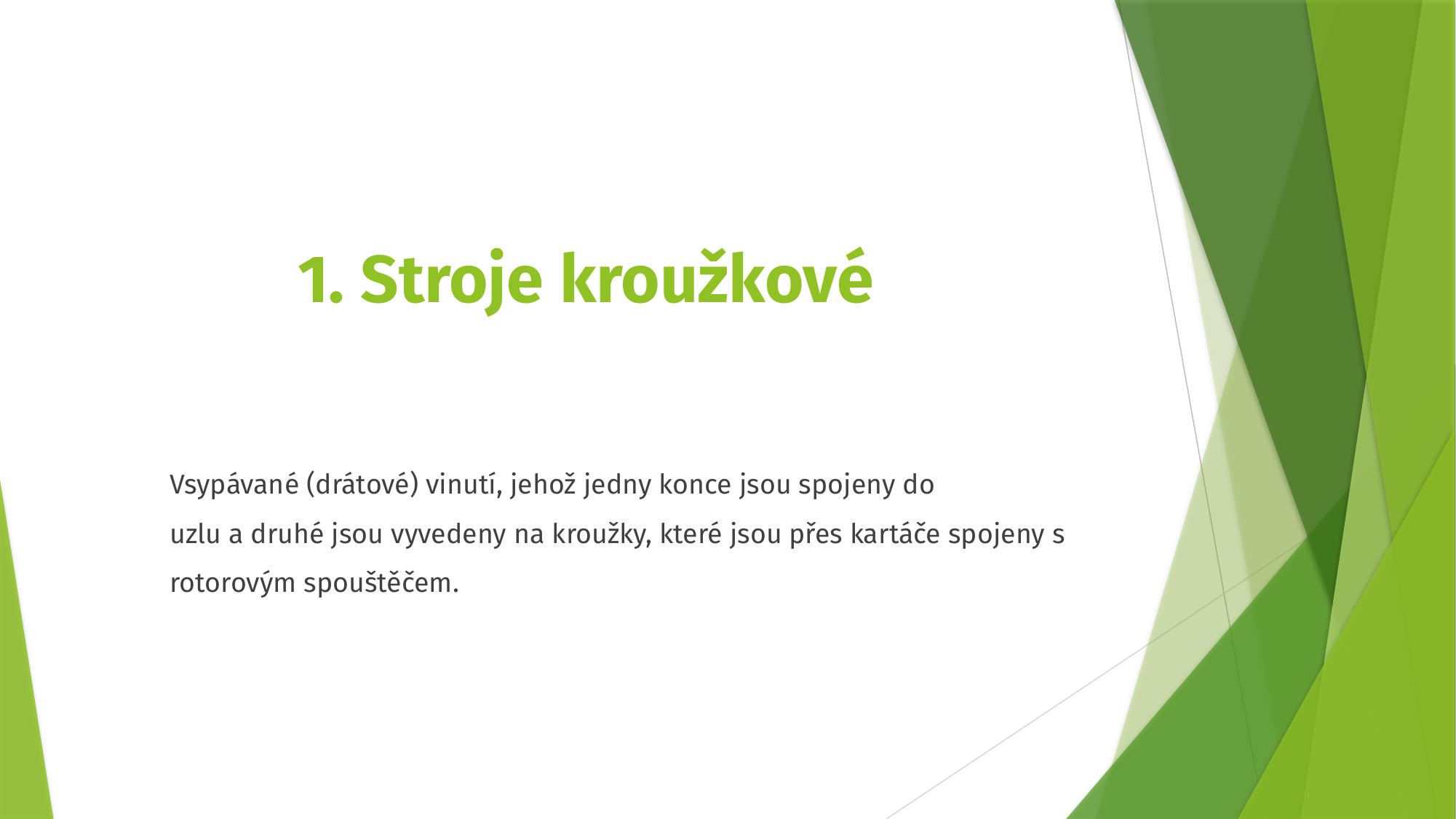

# 1. Stroje kroužkové
Vsypávané (drátové) vinutí, jehož jedny konce jsou spojeny do
uzlu a druhé jsou vyvedeny na kroužky, které jsou přes kartáče spojeny s  rotorovým spouštěčem.